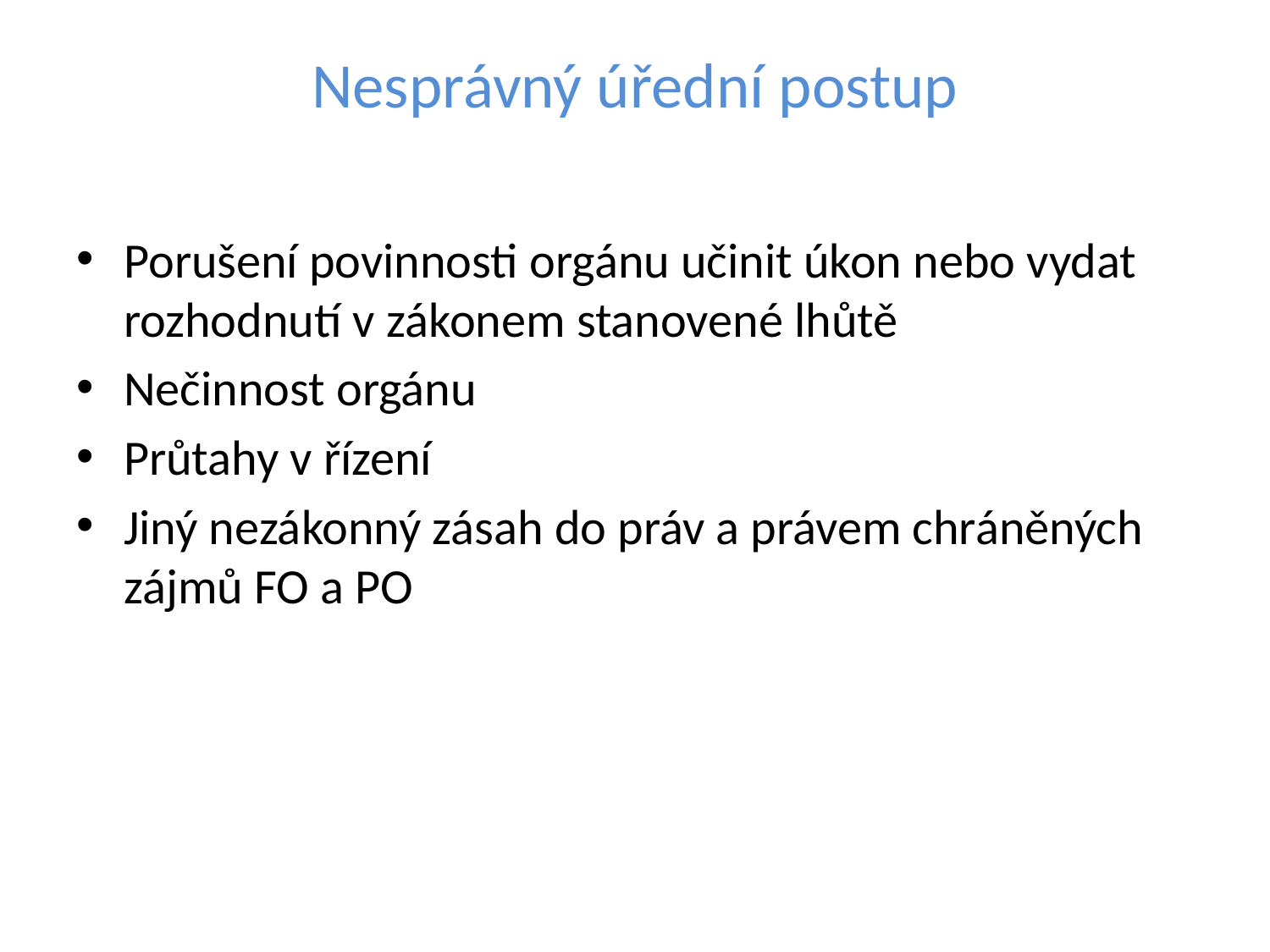

# Nesprávný úřední postup
Porušení povinnosti orgánu učinit úkon nebo vydat rozhodnutí v zákonem stanovené lhůtě
Nečinnost orgánu
Průtahy v řízení
Jiný nezákonný zásah do práv a právem chráněných zájmů FO a PO